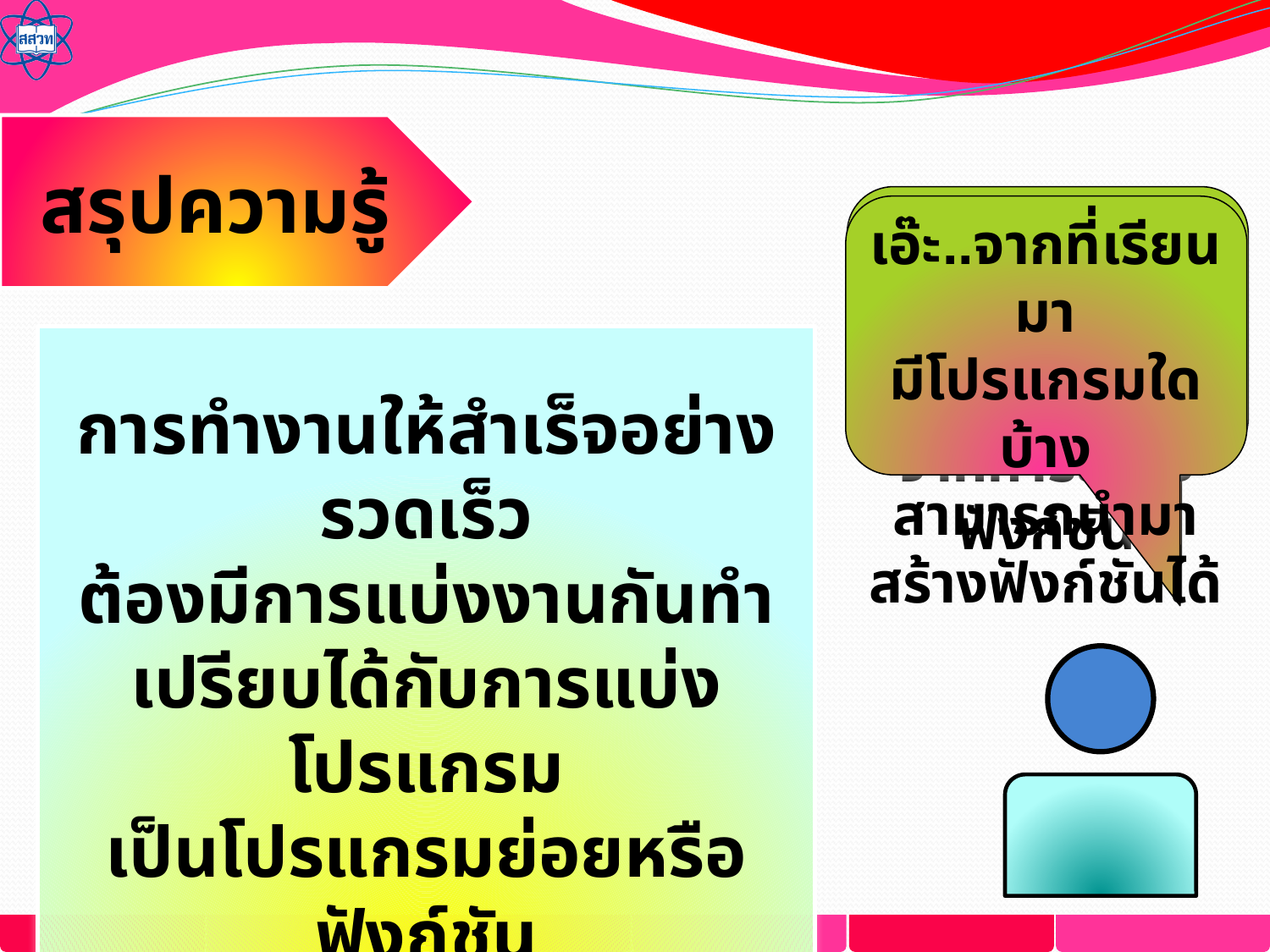

สรุปความรู้

ลองช่วยกันบอก
ประโยชน์ที่ได้
จากการสร้างฟังก์ชัน

เอ๊ะ..จากที่เรียนมา
มีโปรแกรมใดบ้าง
สามารถนำมา
สร้างฟังก์ชันได้

การทำงานให้สำเร็จอย่างรวดเร็ว
ต้องมีการแบ่งงานกันทำ
เปรียบได้กับการแบ่งโปรแกรม
เป็นโปรแกรมย่อยหรือฟังก์ชัน